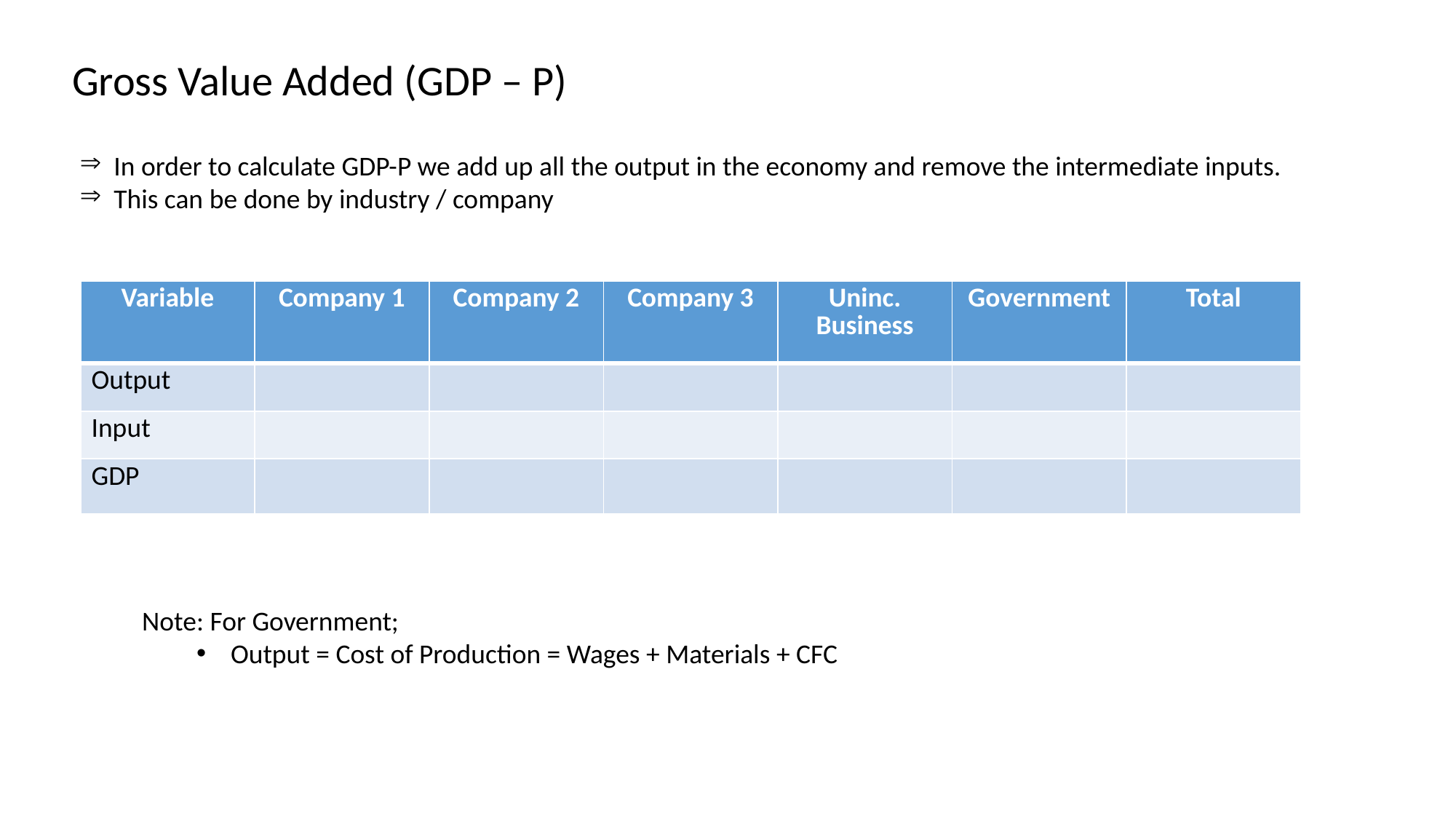

Gross Value Added (GDP – P)

In order to calculate GDP-P we add up all the output in the economy and remove the intermediate inputs.
This can be done by industry / company

| Variable | Company 1 | Company 2 | Company 3 | Uninc. Business | Government | Total |
| --- | --- | --- | --- | --- | --- | --- |
| Output |  |  |  |  |  |  |
| Input |  |  |  |  |  |  |
| GDP |  |  |  |  |  |  |
Note: For Government;
Output = Cost of Production = Wages + Materials + CFC